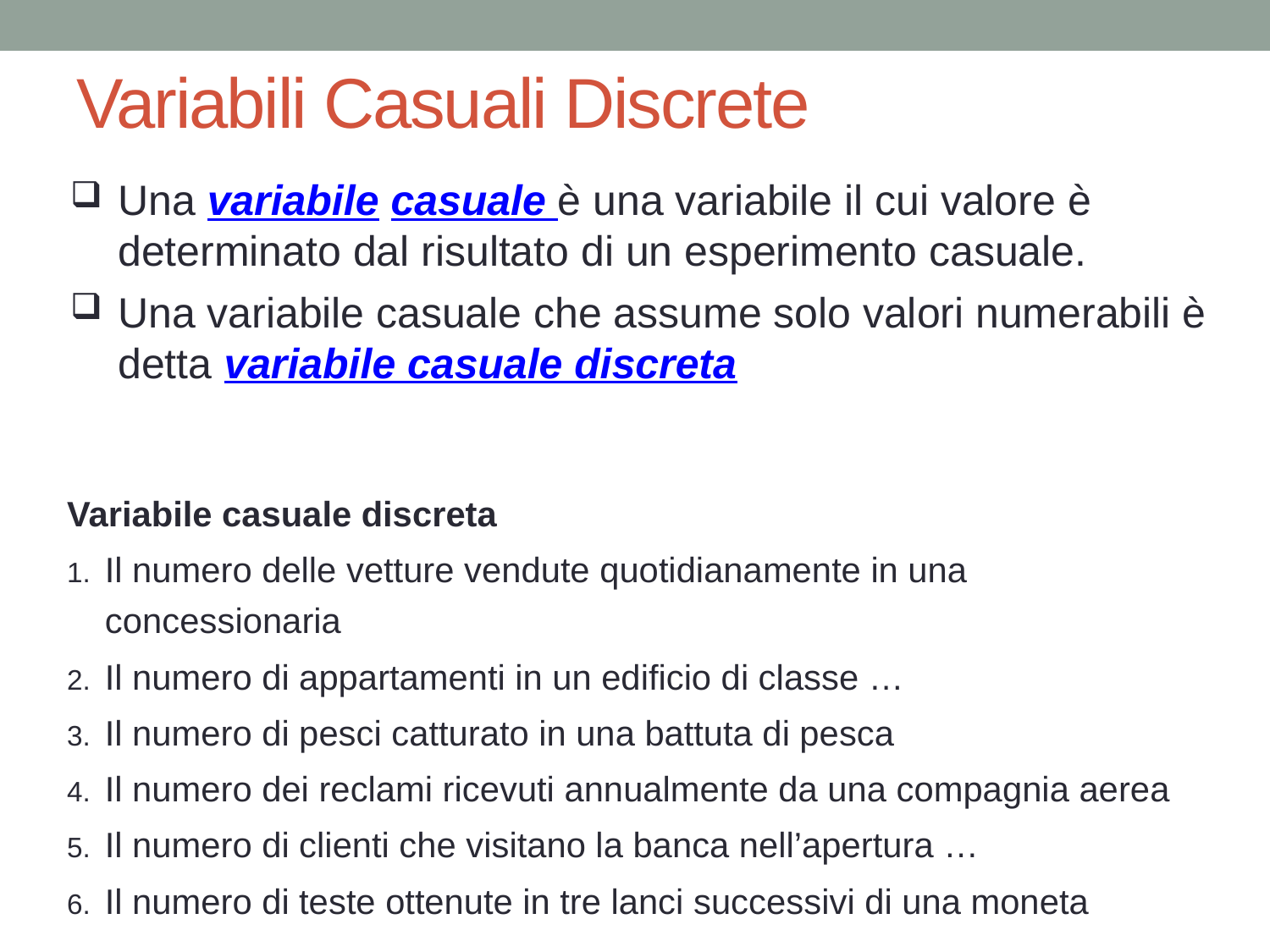

# Variabili Casuali Discrete
Una variabile casuale è una variabile il cui valore è determinato dal risultato di un esperimento casuale.
Una variabile casuale che assume solo valori numerabili è detta variabile casuale discreta
Variabile casuale discreta
Il numero delle vetture vendute quotidianamente in una concessionaria
Il numero di appartamenti in un edificio di classe …
Il numero di pesci catturato in una battuta di pesca
Il numero dei reclami ricevuti annualmente da una compagnia aerea
Il numero di clienti che visitano la banca nell’apertura …
Il numero di teste ottenute in tre lanci successivi di una moneta